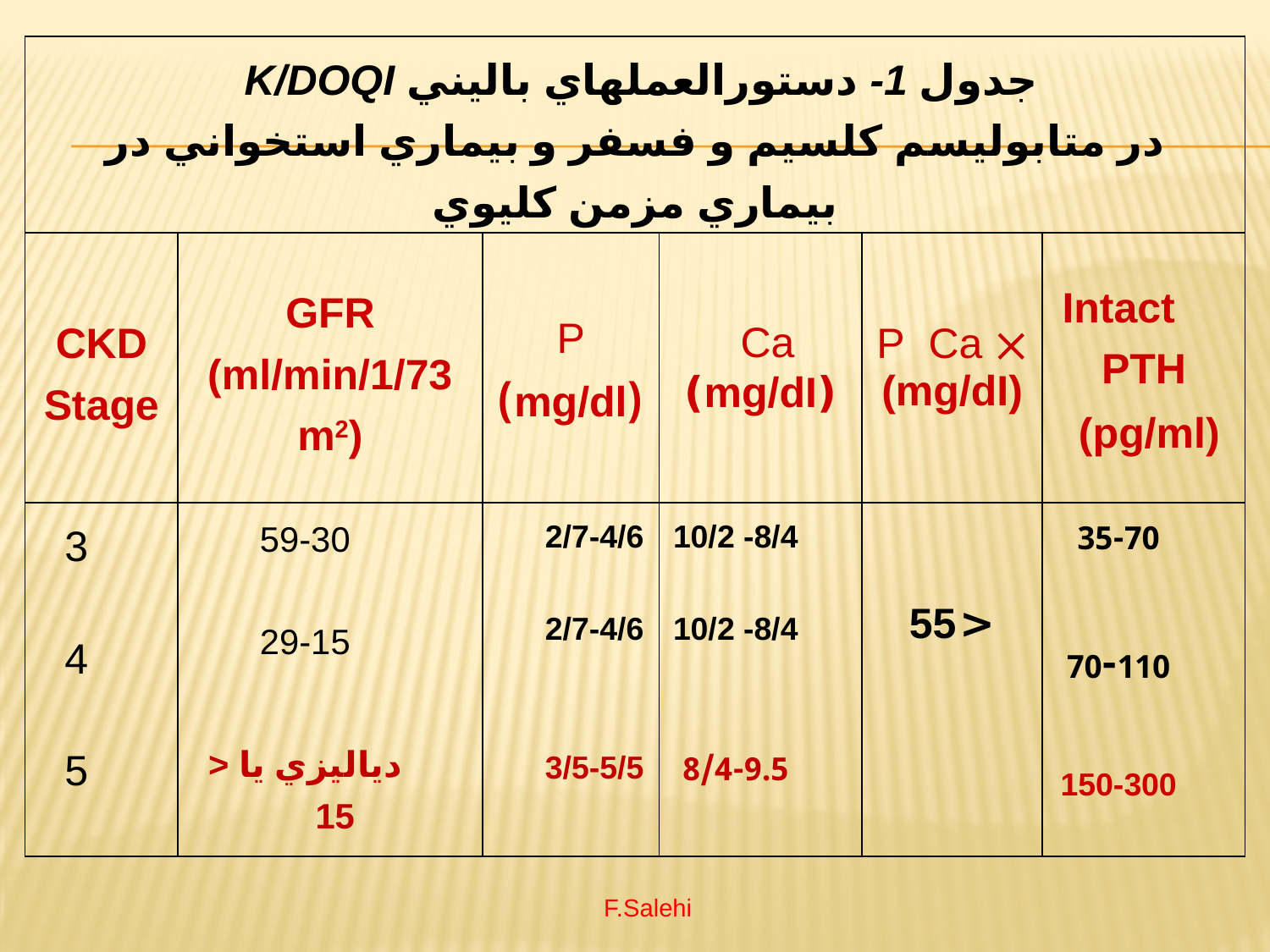

| جدول 1- دستورالعملهاي باليني K/DOQI در متابوليسم كلسيم و فسفر و بيماري استخواني در بيماري مزمن كليوي |  |  |  |  |  |
| --- | --- | --- | --- | --- | --- |
| CKD Stage | GFR (ml/min/1/73m2) | P (mg/dl) | Ca (mg/dI) | P Ca × (mg/dI) | Intact PTH (pg/ml) |
| 3 4 5 | 59-30 29-15 دياليزي یا < 15 | 2/7-4/6 2/7-4/6 3/5-5/5 | 8/4- 10/2 8/4- 10/2 8/4-9.5 | < 55 | 35-70 70-110 150-300 |
F.Salehi